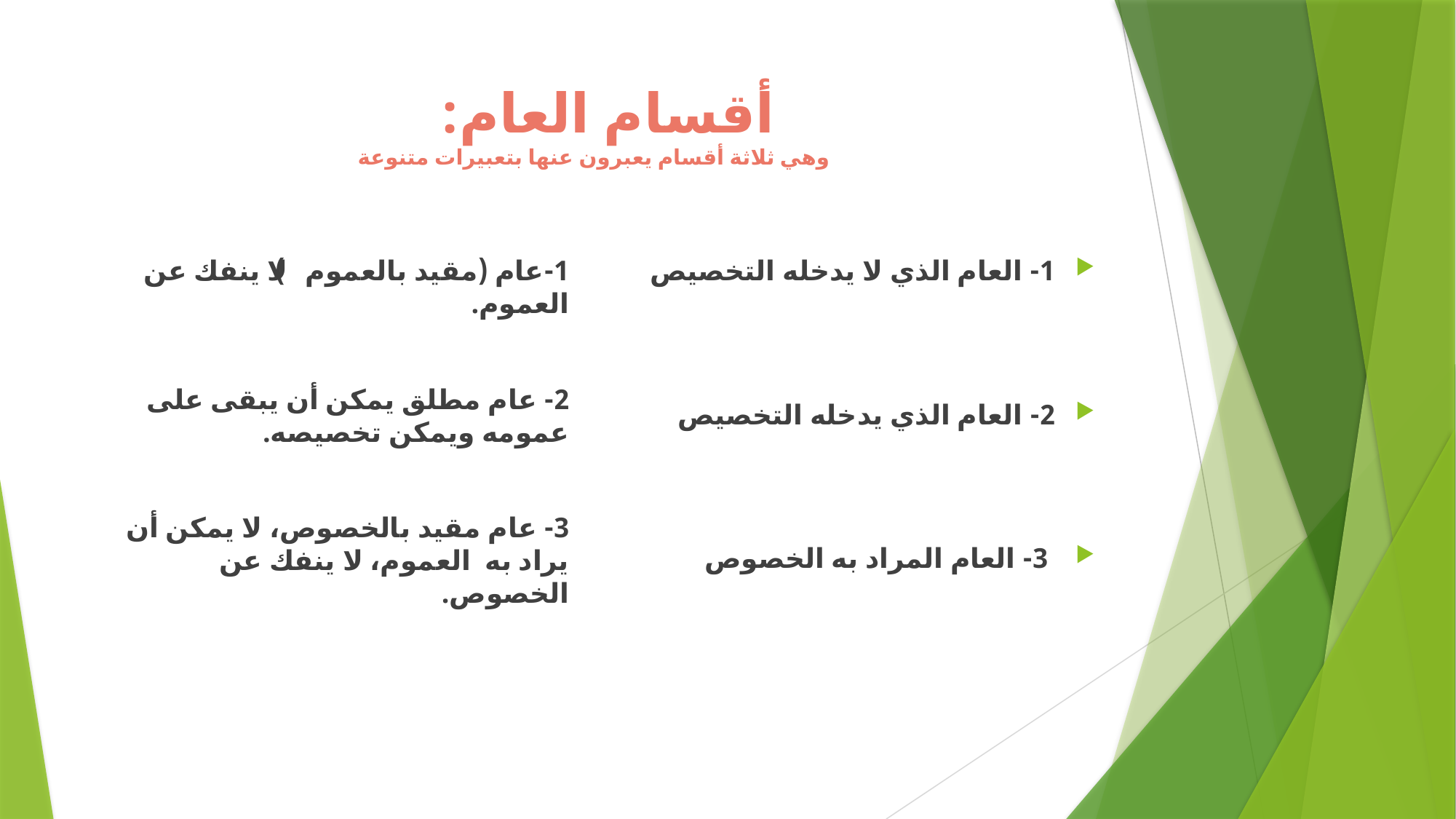

# أقسام العام: وهي ثلاثة أقسام يعبرون عنها بتعبيرات متنوعة
1-عام (مقيد بالعموم) لا ينفك عن العموم.

2- عام مطلق يمكن أن يبقى على عمومه ويمكن تخصيصه.

3- عام مقيد بالخصوص، لا يمكن أن يراد به  العموم، لا ينفك عن الخصوص.

1- العام الذي لا يدخله التخصيص

2- العام الذي يدخله التخصيص

 3- العام المراد به الخصوص